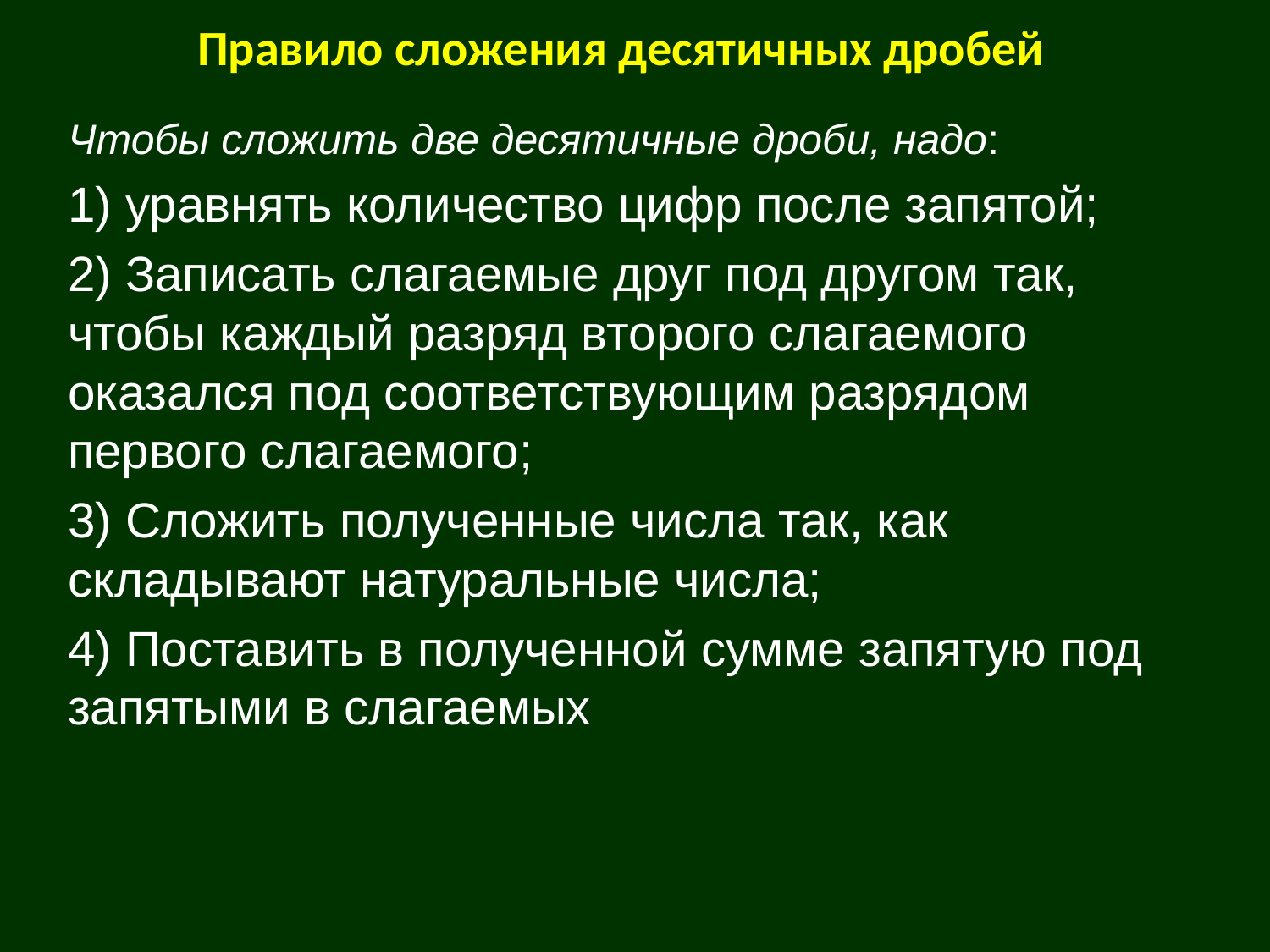

# Правило сложения десятичных дробей
Чтобы сложить две десятичные дроби, надо:
1) уравнять количество цифр после запятой;
2) Записать слагаемые друг под другом так, чтобы каждый разряд второго слагаемого оказался под соответствующим разрядом первого слагаемого;
3) Сложить полученные числа так, как складывают натуральные числа;
4) Поставить в полученной сумме запятую под запятыми в слагаемых